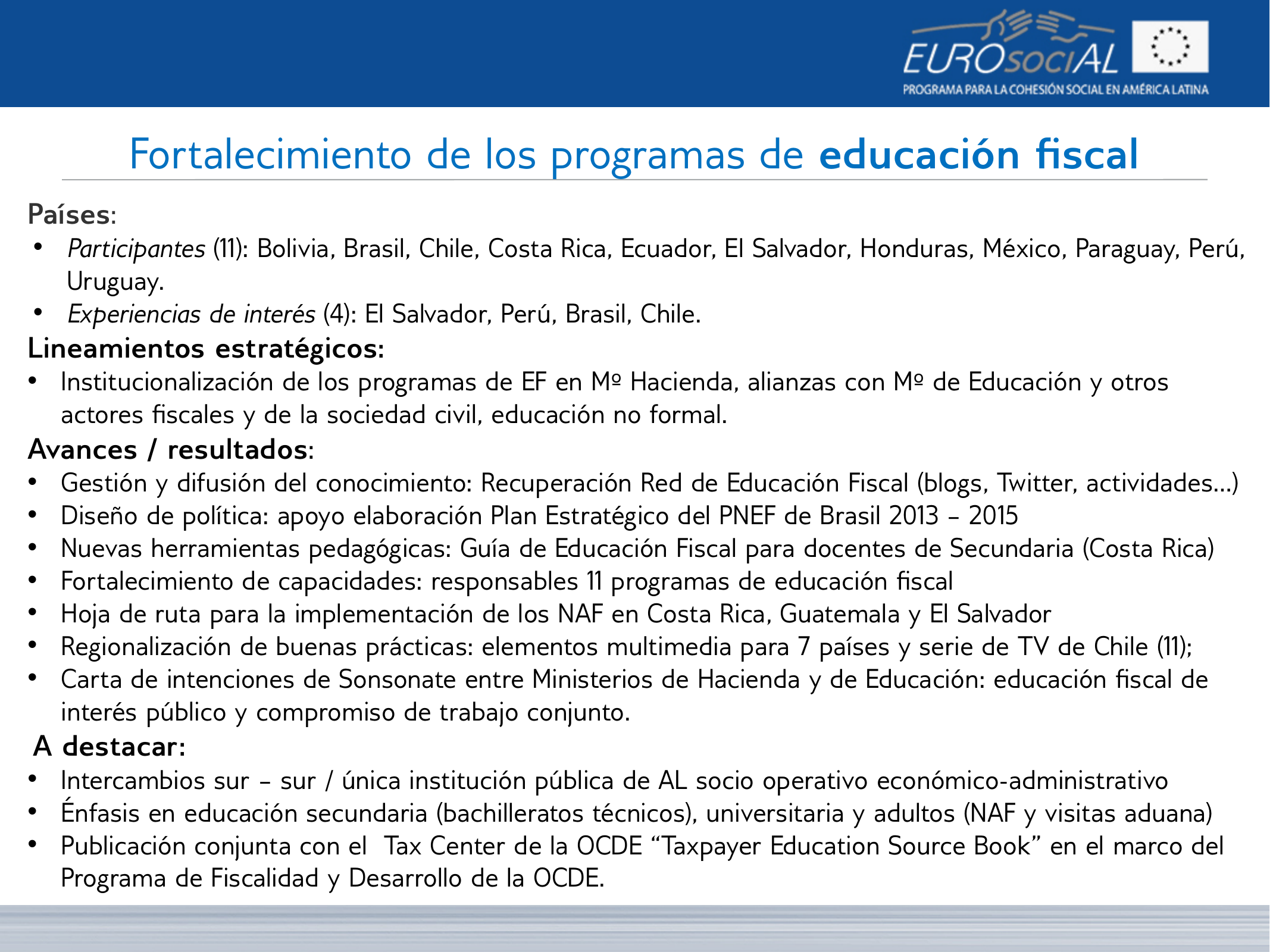

# Fortalecimiento de los programas de educación fiscal
Países:
Participantes (11): Bolivia, Brasil, Chile, Costa Rica, Ecuador, El Salvador, Honduras, México, Paraguay, Perú, Uruguay.
Experiencias de interés (4): El Salvador, Perú, Brasil, Chile.
Lineamientos estratégicos:
Institucionalización de los programas de EF en Mº Hacienda, alianzas con Mº de Educación y otros actores fiscales y de la sociedad civil, educación no formal.
Avances / resultados:
Gestión y difusión del conocimiento: Recuperación Red de Educación Fiscal (blogs, Twitter, actividades…)
Diseño de política: apoyo elaboración Plan Estratégico del PNEF de Brasil 2013 – 2015
Nuevas herramientas pedagógicas: Guía de Educación Fiscal para docentes de Secundaria (Costa Rica)
Fortalecimiento de capacidades: responsables 11 programas de educación fiscal
Hoja de ruta para la implementación de los NAF en Costa Rica, Guatemala y El Salvador
Regionalización de buenas prácticas: elementos multimedia para 7 países y serie de TV de Chile (11);
Carta de intenciones de Sonsonate entre Ministerios de Hacienda y de Educación: educación fiscal de interés público y compromiso de trabajo conjunto.
A destacar:
Intercambios sur – sur / única institución pública de AL socio operativo económico-administrativo
Énfasis en educación secundaria (bachilleratos técnicos), universitaria y adultos (NAF y visitas aduana)
Publicación conjunta con el  Tax Center de la OCDE “Taxpayer Education Source Book” en el marco del Programa de Fiscalidad y Desarrollo de la OCDE.